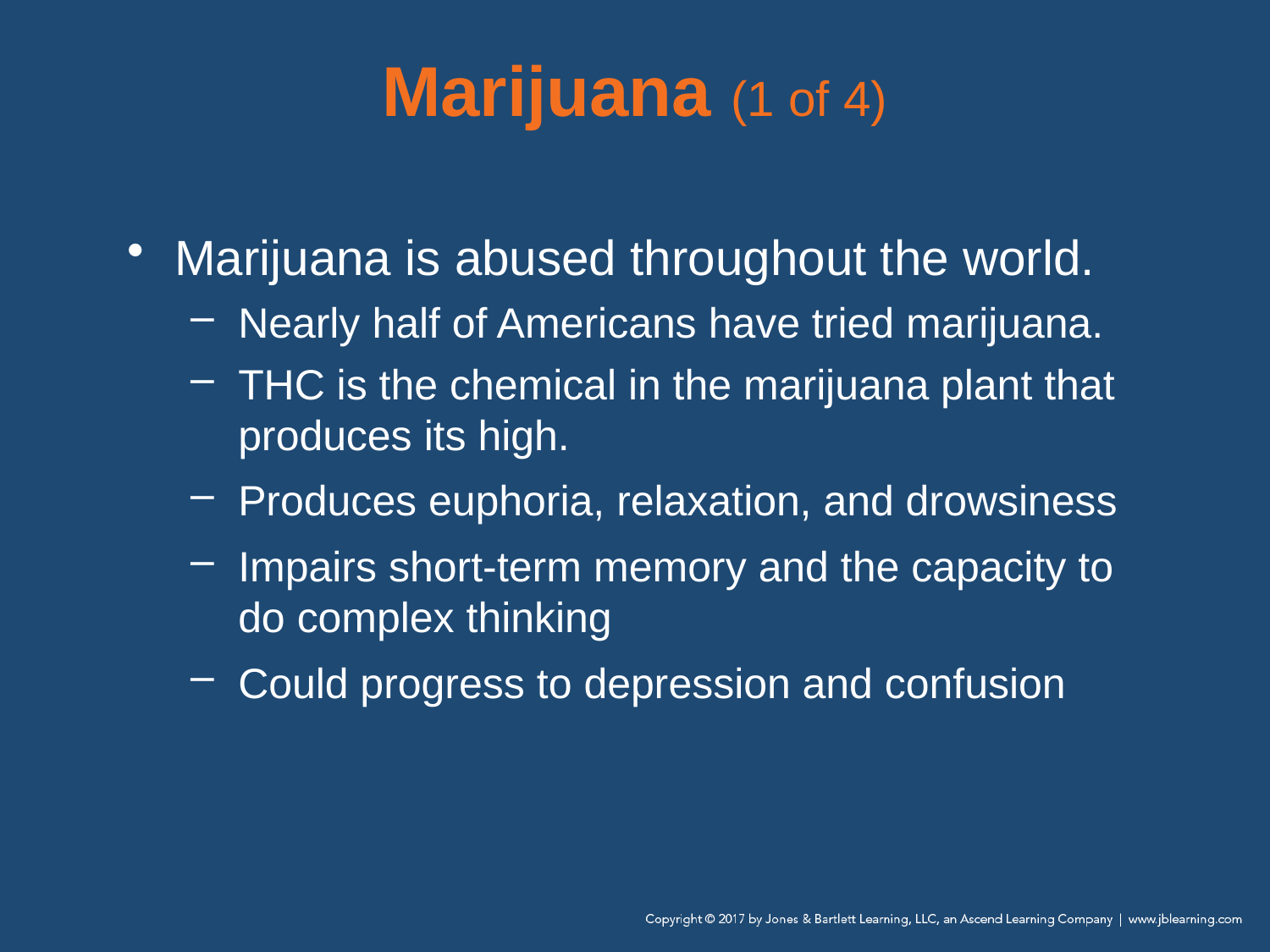

# Marijuana (1 of 4)
Marijuana is abused throughout the world.
Nearly half of Americans have tried marijuana.
THC is the chemical in the marijuana plant that produces its high.
Produces euphoria, relaxation, and drowsiness
Impairs short-term memory and the capacity to do complex thinking
Could progress to depression and confusion